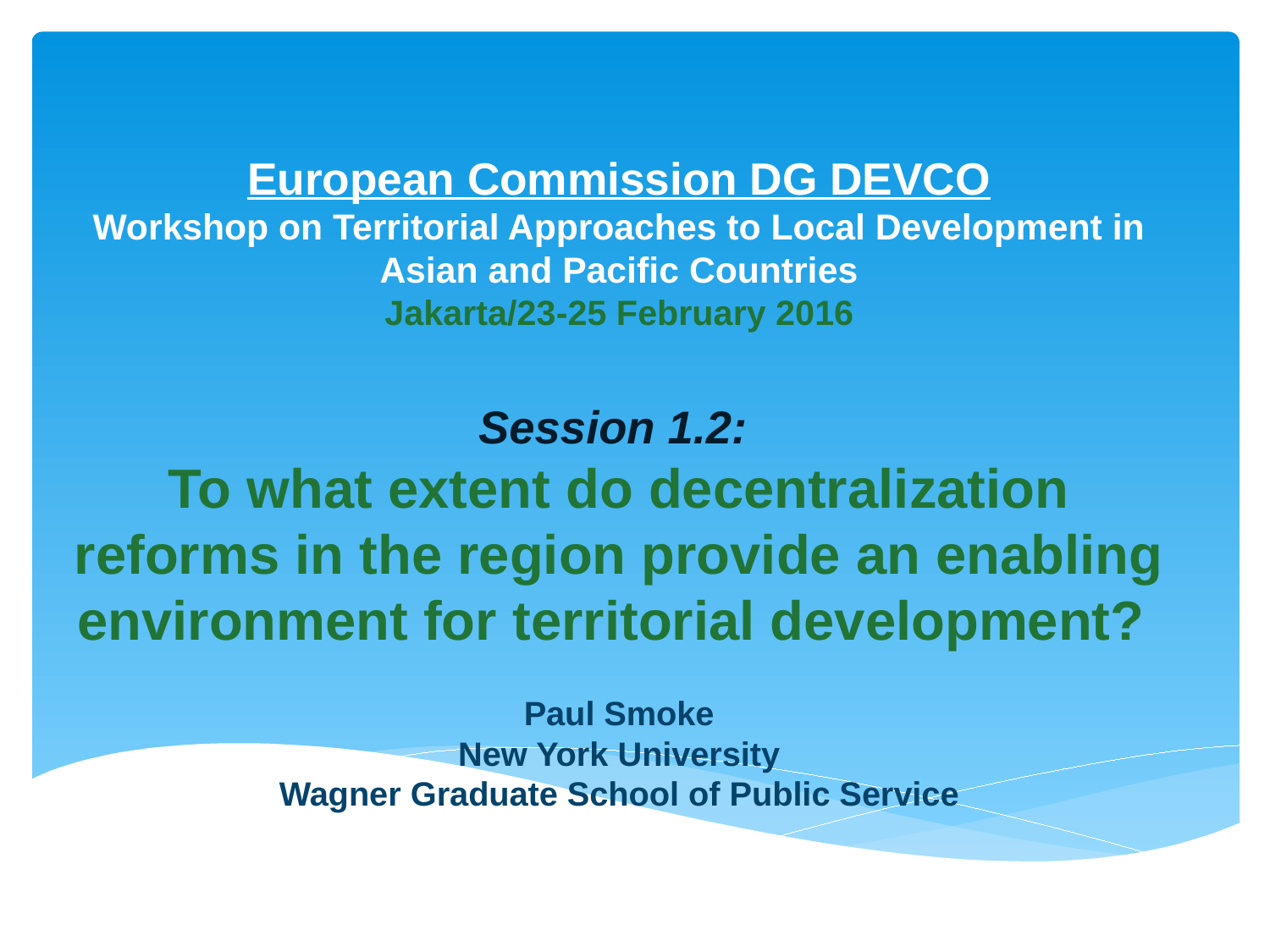

# European Commission DG DEVCO Workshop on Territorial Approaches to Local Development in Asian and Pacific Countries Jakarta/23-25 February 2016
Session 1.2:
To what extent do decentralization reforms in the region provide an enabling environment for territorial development?

Paul Smoke
New York University
Wagner Graduate School of Public Service